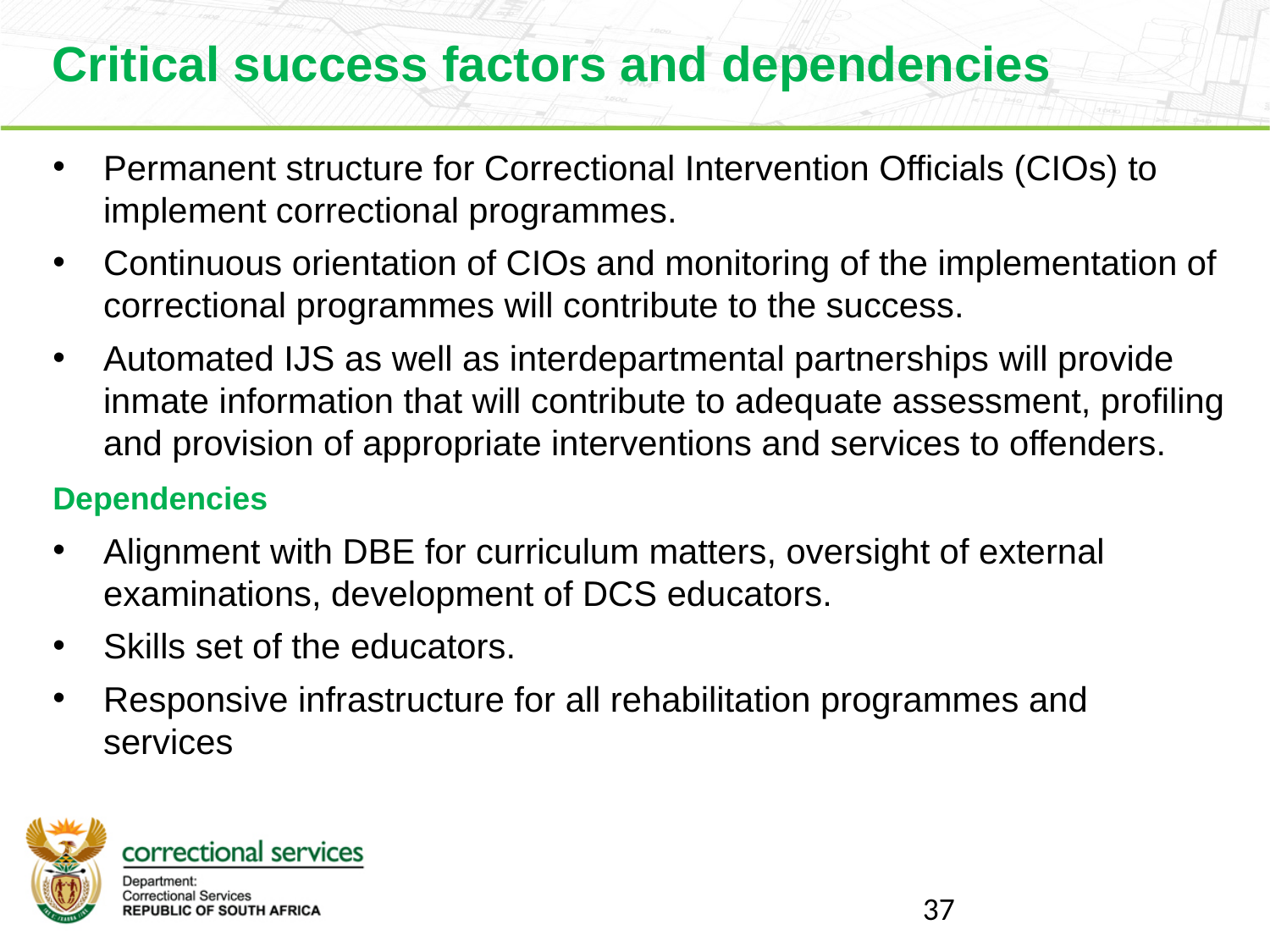

Critical success factors and dependencies
Permanent structure for Correctional Intervention Officials (CIOs) to implement correctional programmes.
Continuous orientation of CIOs and monitoring of the implementation of correctional programmes will contribute to the success.
Automated IJS as well as interdepartmental partnerships will provide inmate information that will contribute to adequate assessment, profiling and provision of appropriate interventions and services to offenders.
Dependencies
Alignment with DBE for curriculum matters, oversight of external examinations, development of DCS educators.
Skills set of the educators.
Responsive infrastructure for all rehabilitation programmes and services

37